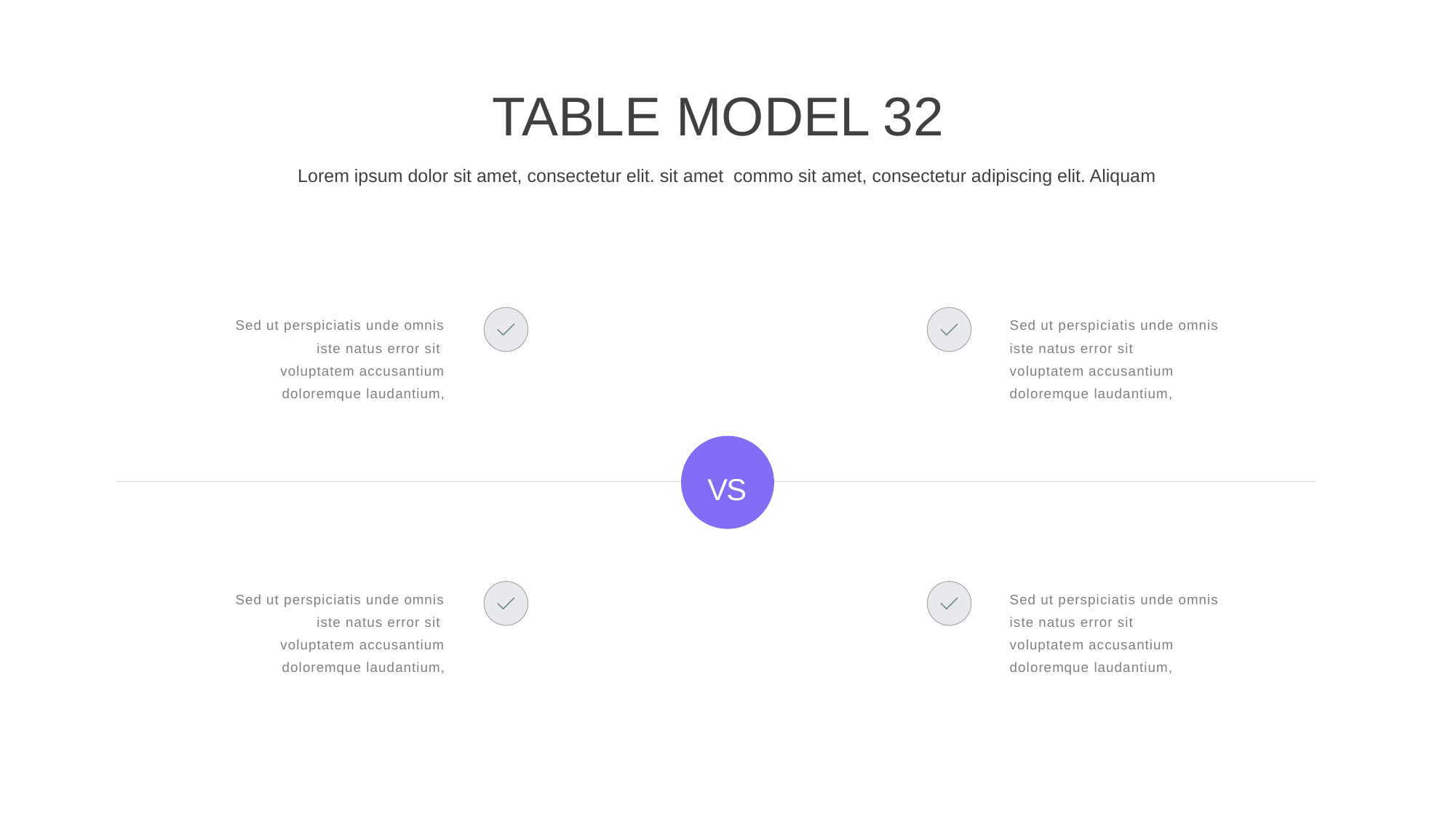

TABLE MODEL 32
Lorem ipsum dolor sit amet, consectetur elit. sit amet  commo sit amet, consectetur adipiscing elit. Aliquam

Sed ut perspiciatis unde omnis iste natus error sit
voluptatem accusantium doloremque laudantium,

Sed ut perspiciatis unde omnis iste natus error sit
voluptatem accusantium doloremque laudantium,

VS

Sed ut perspiciatis unde omnis iste natus error sit
voluptatem accusantium doloremque laudantium,

Sed ut perspiciatis unde omnis iste natus error sit
voluptatem accusantium doloremque laudantium,